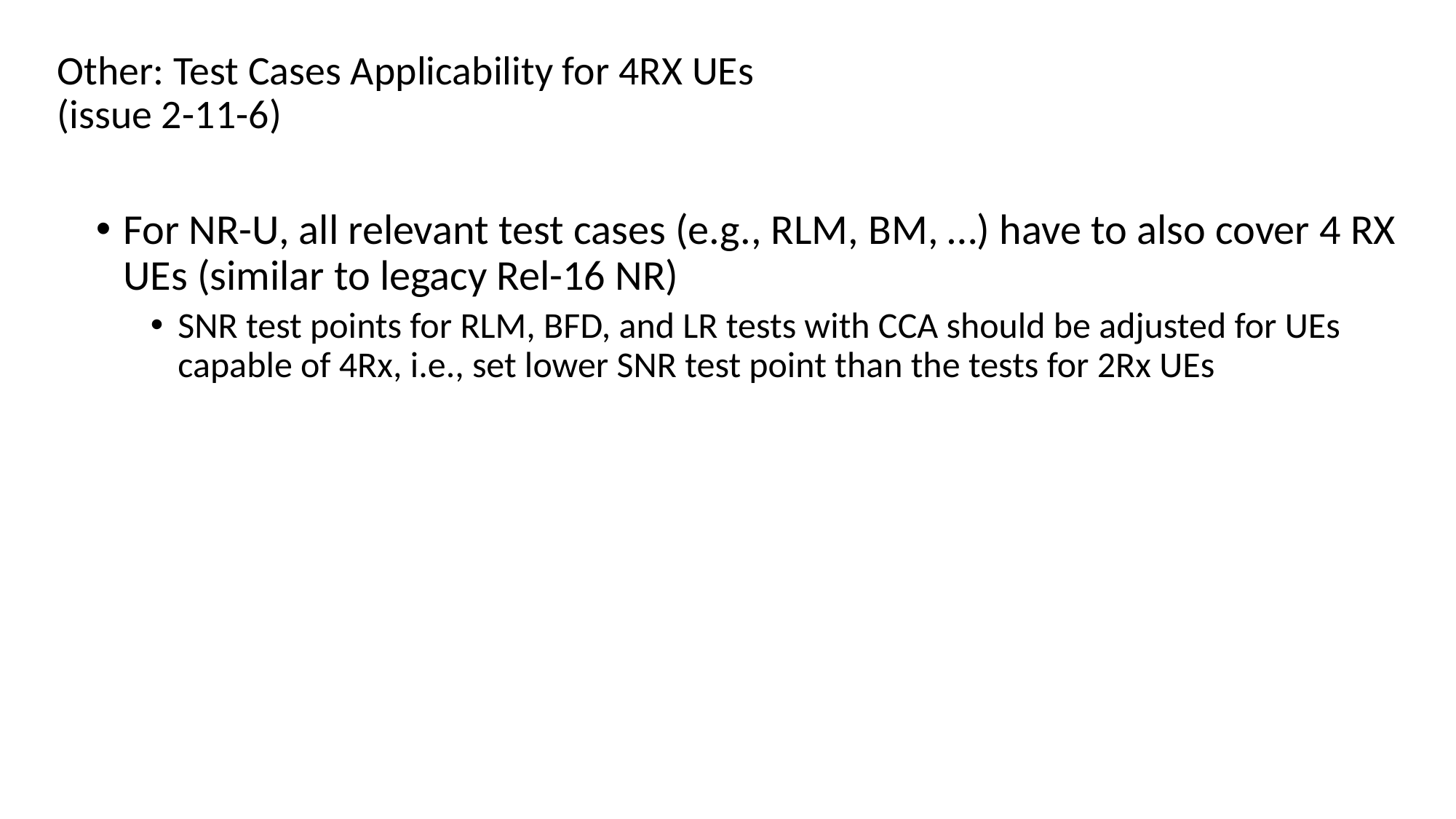

# Other: Test Cases Applicability for 4RX UEs (issue 2-11-6)

For NR-U, all relevant test cases (e.g., RLM, BM, …) have to also cover 4 RX UEs (similar to legacy Rel-16 NR)
SNR test points for RLM, BFD, and LR tests with CCA should be adjusted for UEs capable of 4Rx, i.e., set lower SNR test point than the tests for 2Rx UEs